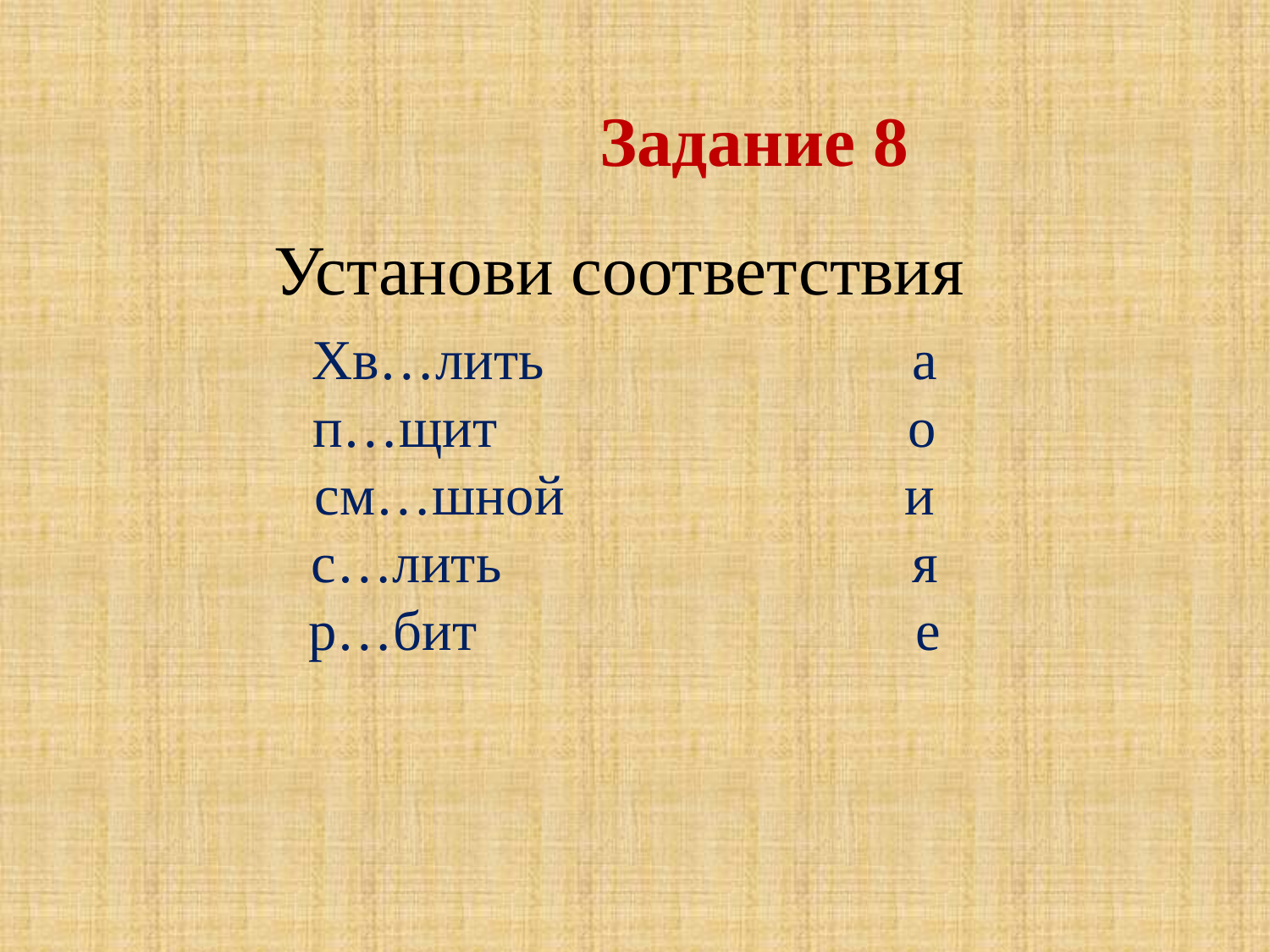

Задание 8
Установи соответствия
Хв…лить                          а
п…щит                             о
см…шной                        и
с…лить                             я
р…бит                               е